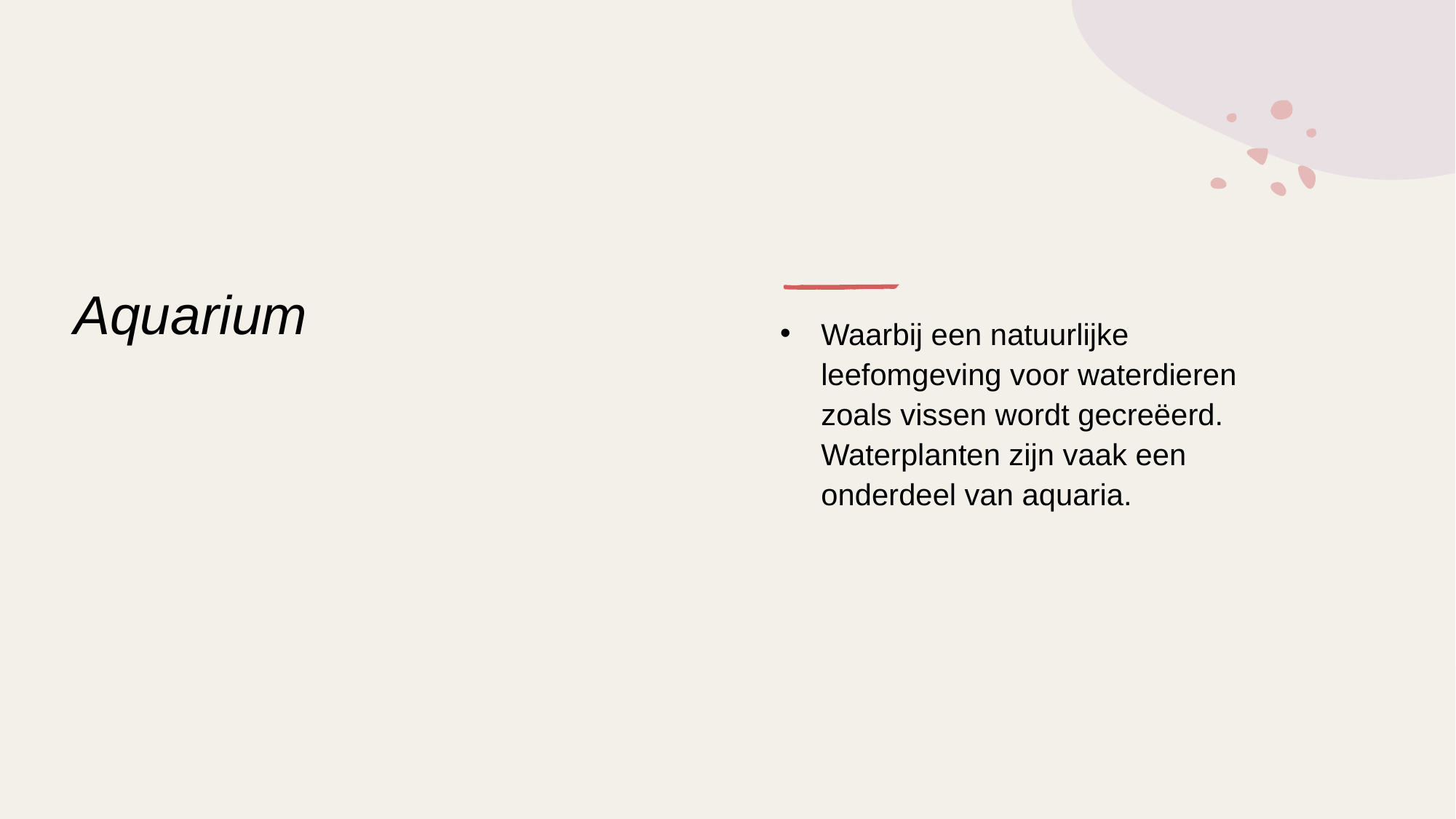

# Aquarium

Waarbij een natuurlijke leefomgeving voor waterdieren zoals vissen wordt gecreëerd. Waterplanten zijn vaak een onderdeel van aquaria.